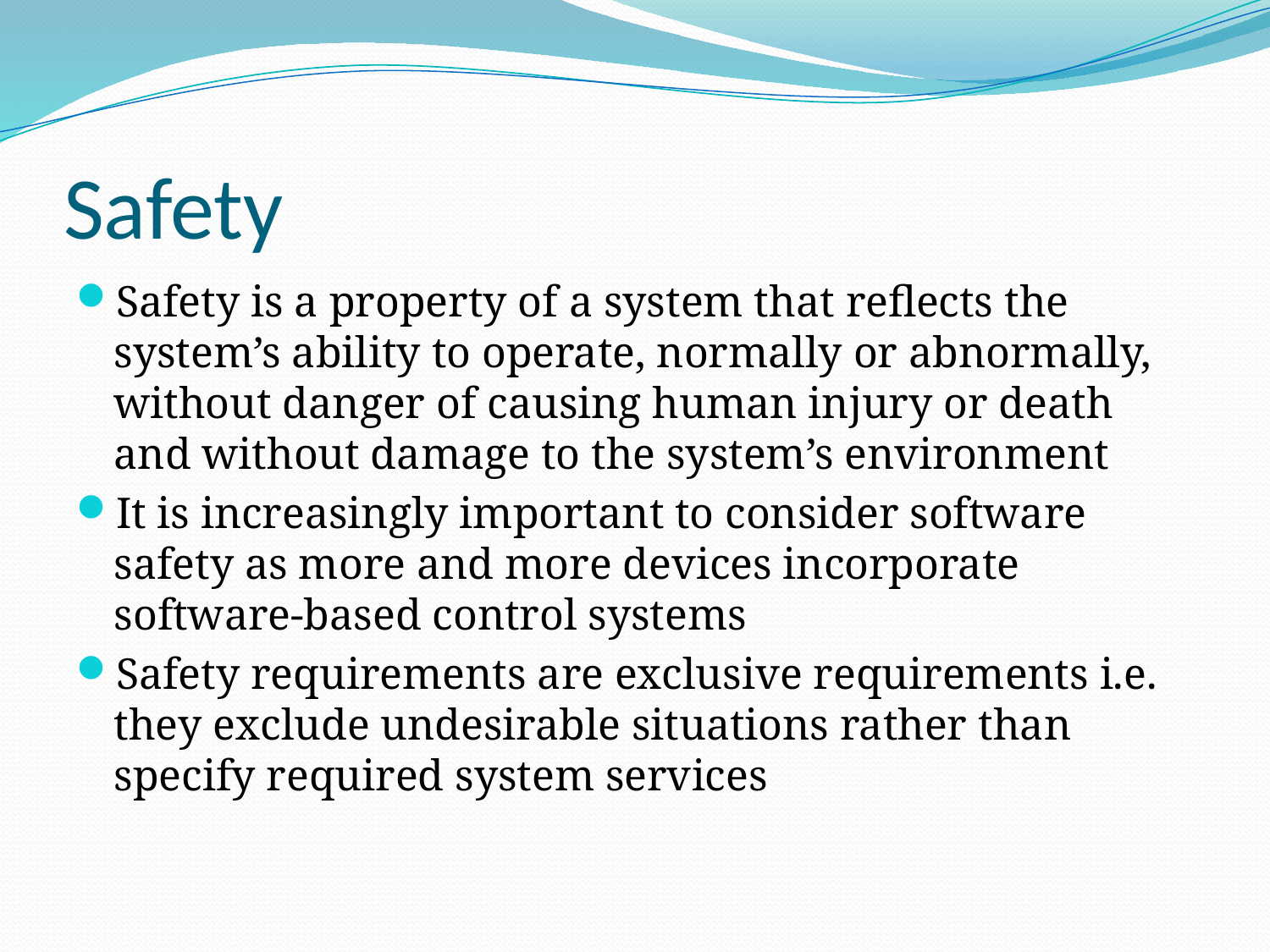

# Safety
Safety is a property of a system that reflects the system’s ability to operate, normally or abnormally, without danger of causing human injury or death and without damage to the system’s environment
It is increasingly important to consider software safety as more and more devices incorporate software-based control systems
Safety requirements are exclusive requirements i.e. they exclude undesirable situations rather than specify required system services